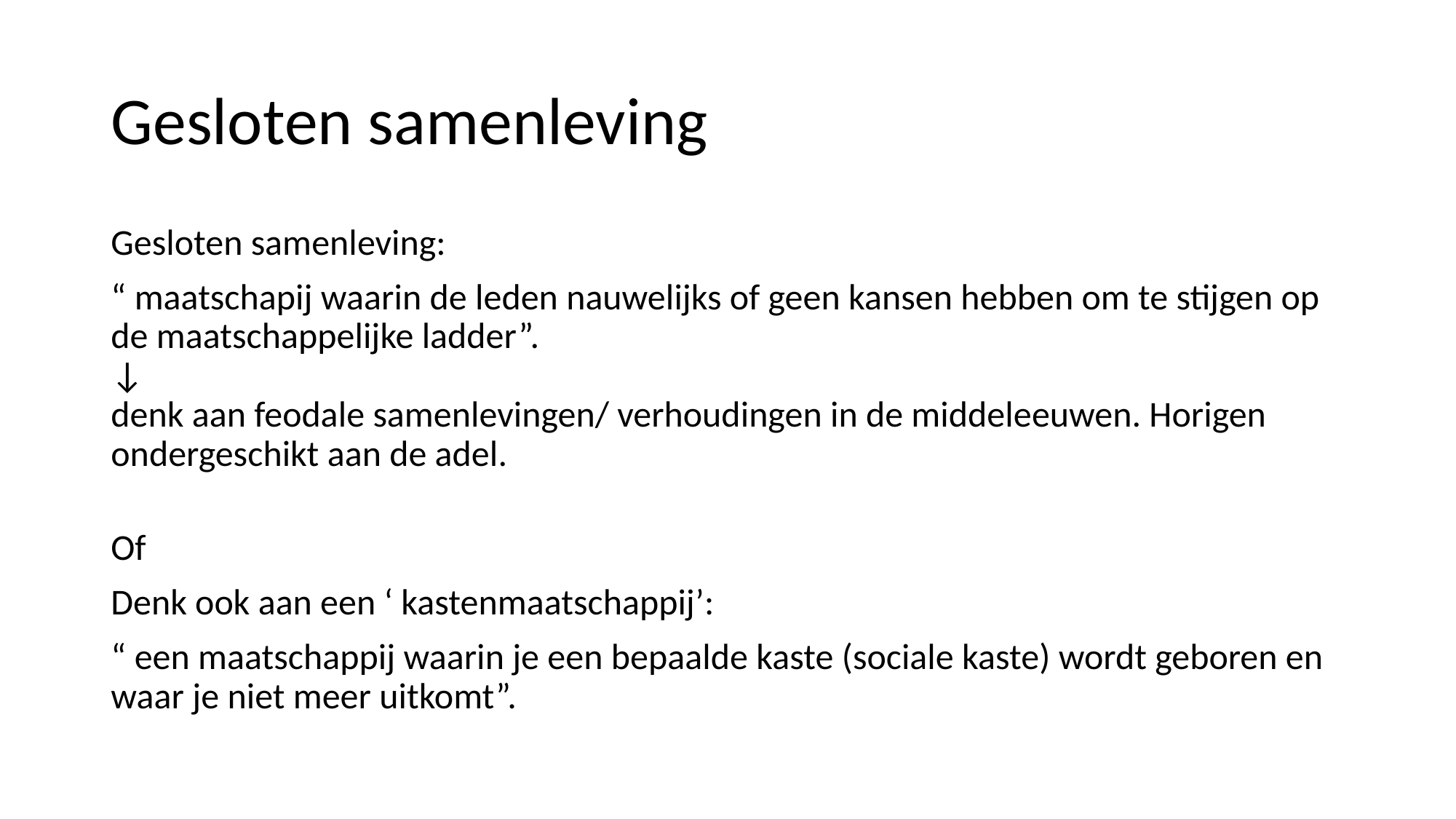

# Gesloten samenleving
Gesloten samenleving:
“ maatschapij waarin de leden nauwelijks of geen kansen hebben om te stijgen op de maatschappelijke ladder”.
↓
denk aan feodale samenlevingen/ verhoudingen in de middeleeuwen. Horigen ondergeschikt aan de adel.
Of
Denk ook aan een ‘ kastenmaatschappij’:
“ een maatschappij waarin je een bepaalde kaste (sociale kaste) wordt geboren en waar je niet meer uitkomt”.